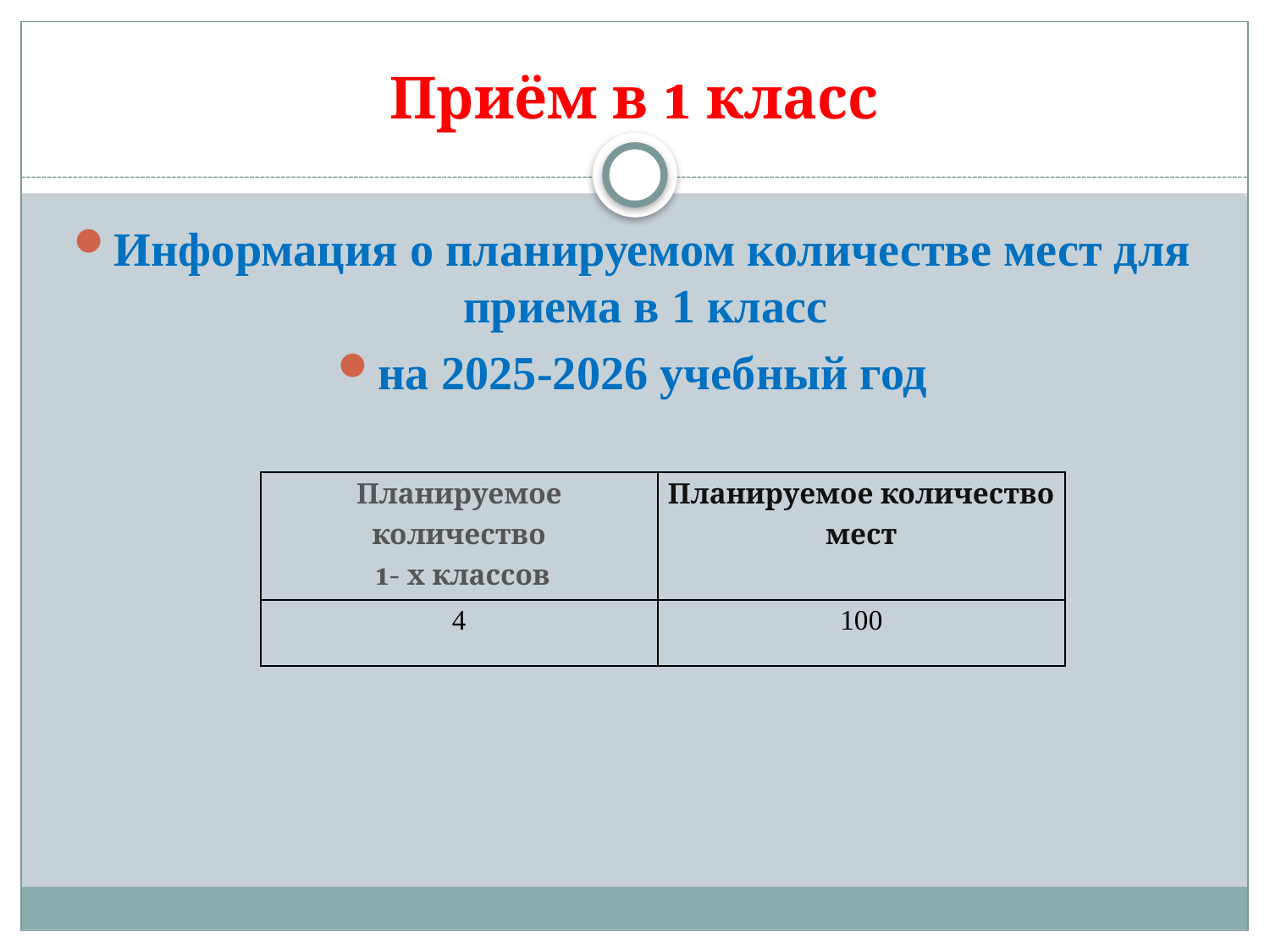

# Приём в 1 класс
Информация о планируемом количестве мест для приема в 1 класс
на 2025-2026 учебный год

| Планируемое количество 1- х классов | Планируемое количество мест |
| --- | --- |
| 4 | 100 |